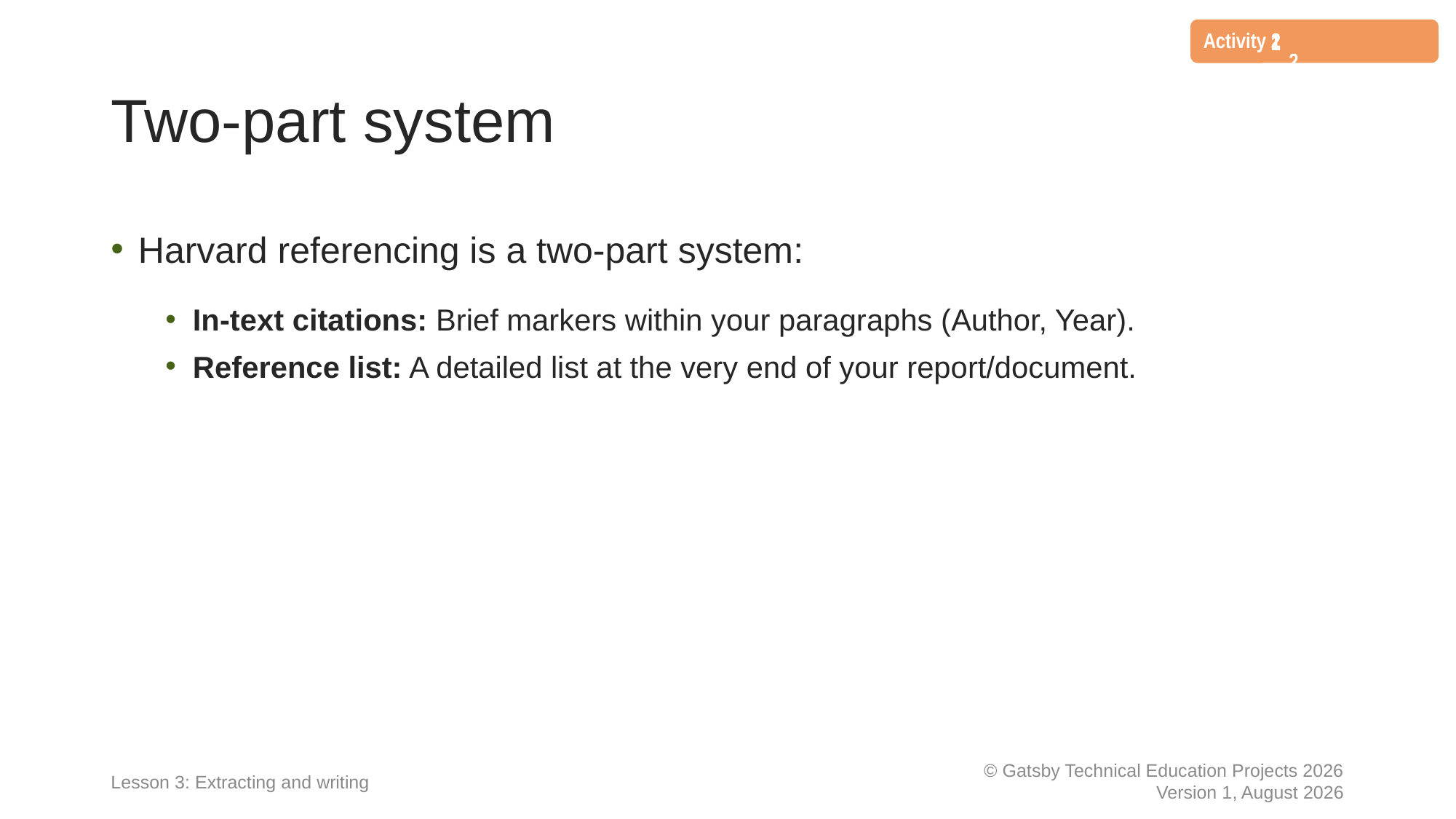

Activity 2
1
2
# Two-part system
Harvard referencing is a two-part system:
In-text citations: Brief markers within your paragraphs (Author, Year).
Reference list: A detailed list at the very end of your report/document.

Lesson 3: Extracting and writing